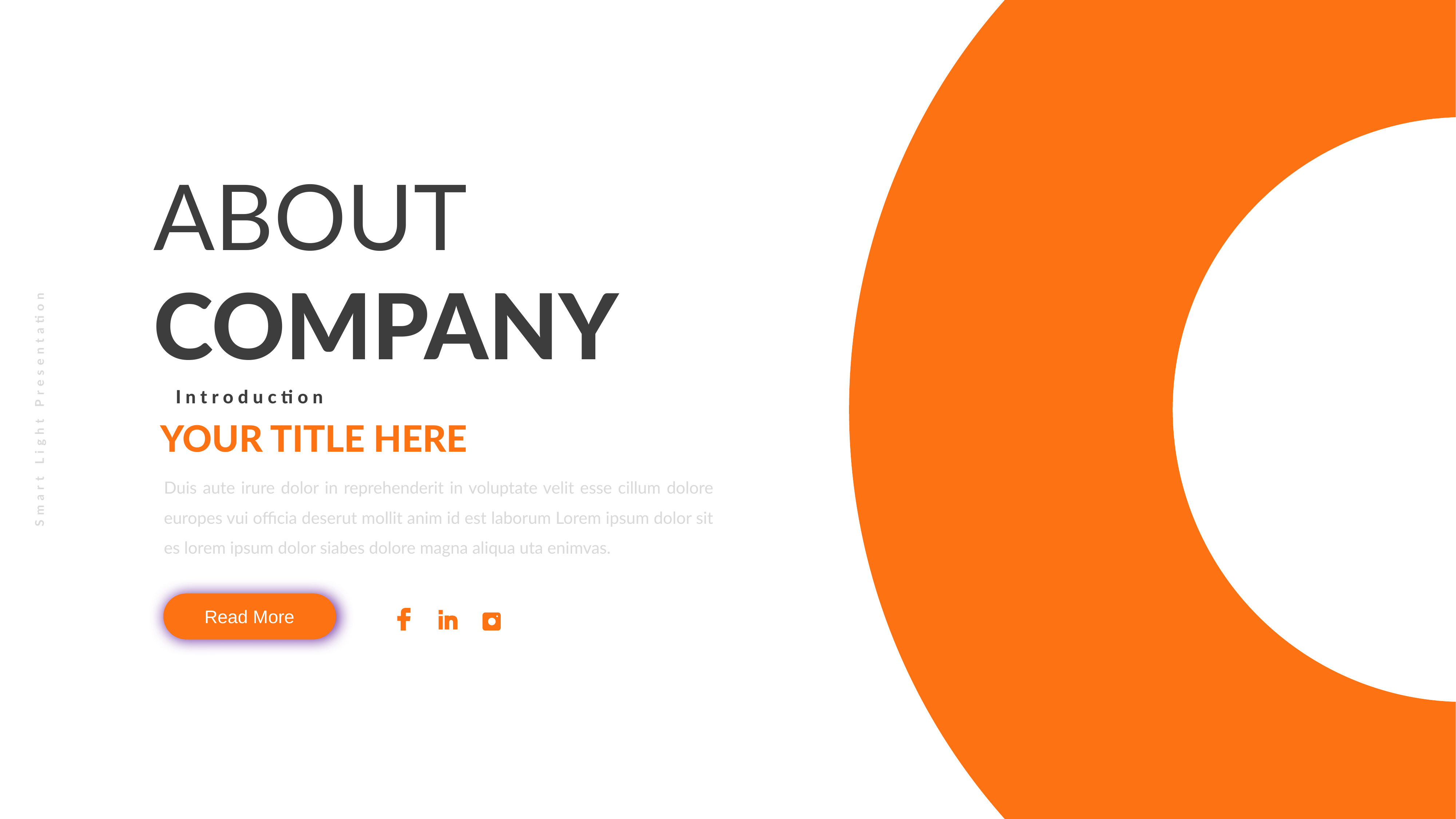

ABOUT COMPANY
Introduction
YOUR TITLE HERE
Duis aute irure dolor in reprehenderit in voluptate velit esse cillum dolore europes vui officia deserut mollit anim id est laborum Lorem ipsum dolor sit es lorem ipsum dolor siabes dolore magna aliqua uta enimvas.

Read More

Credit : Image by vhv.rs